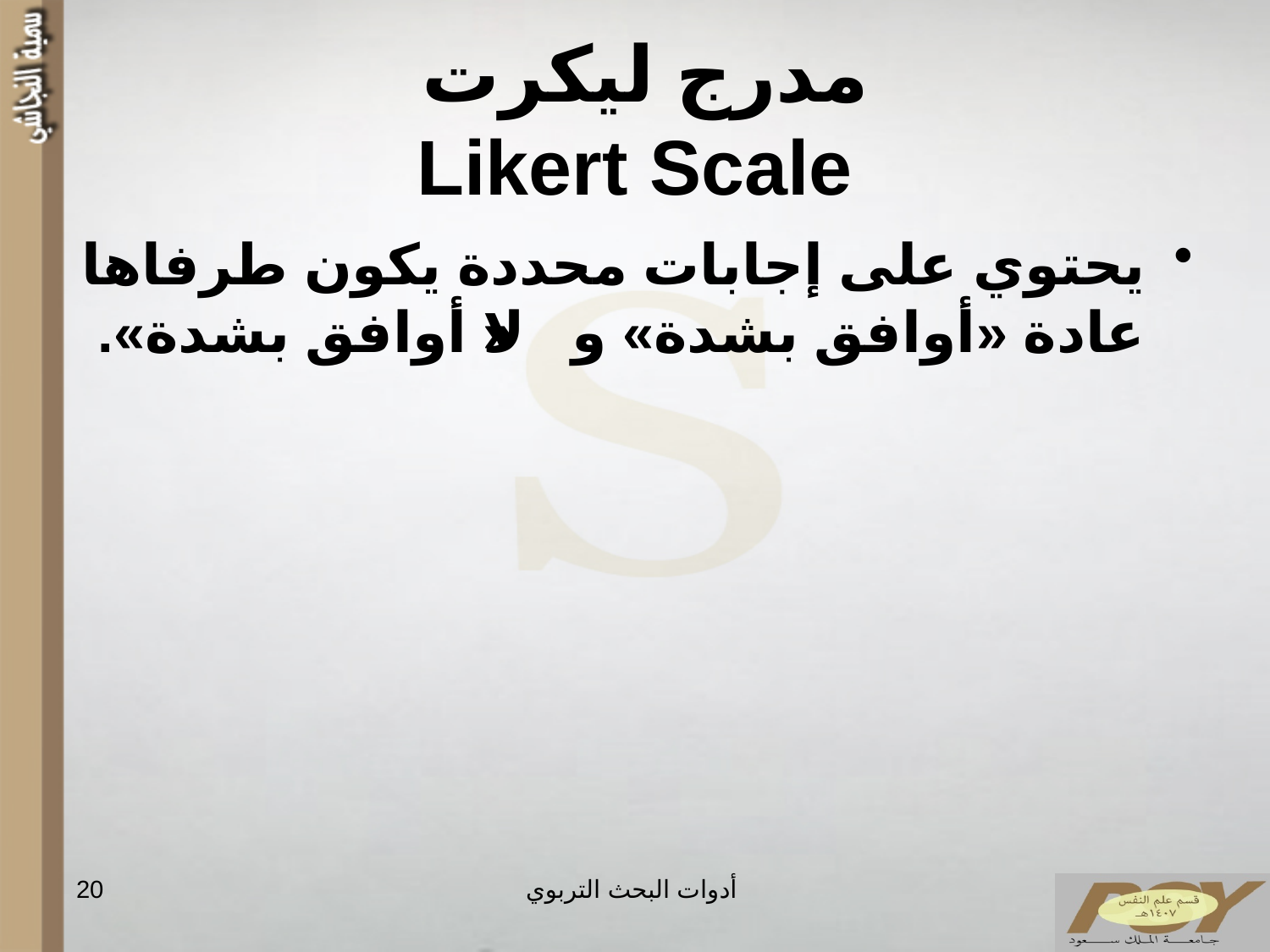

# مدرج ليكرت Likert Scale
يحتوي على إجابات محددة يكون طرفاها عادة «أوافق بشدة» و «لا أوافق بشدة».

20
أدوات البحث التربوي